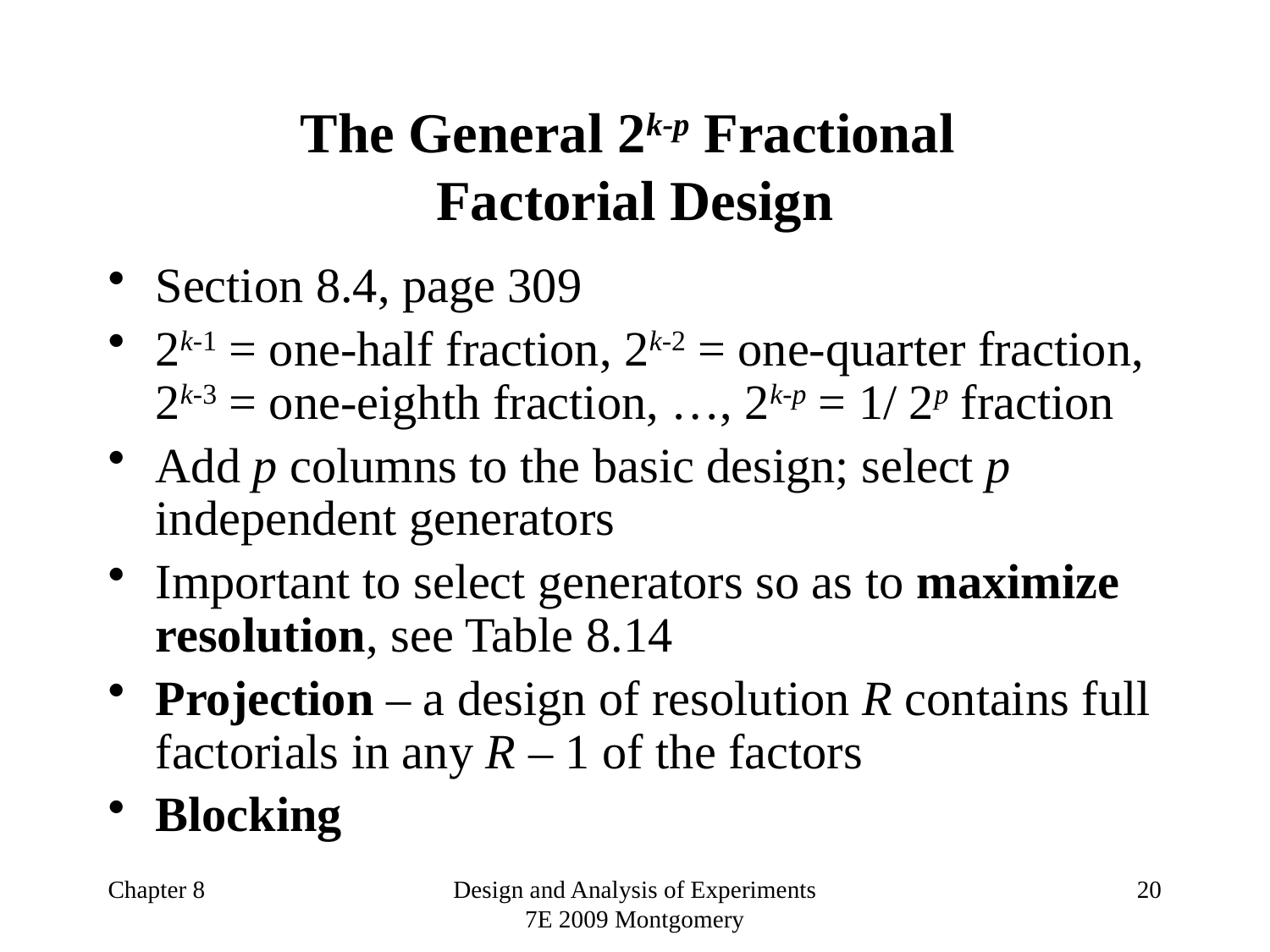

# The General 2k-p Fractional Factorial Design
Section 8.4, page 309
2k-1 = one-half fraction, 2k-2 = one-quarter fraction, 2k-3 = one-eighth fraction, …, 2k-p = 1/ 2p fraction
Add p columns to the basic design; select p independent generators
Important to select generators so as to maximize resolution, see Table 8.14
Projection – a design of resolution R contains full factorials in any R – 1 of the factors
Blocking

Chapter 8
Design and Analysis of Experiments 7E 2009 Montgomery
20